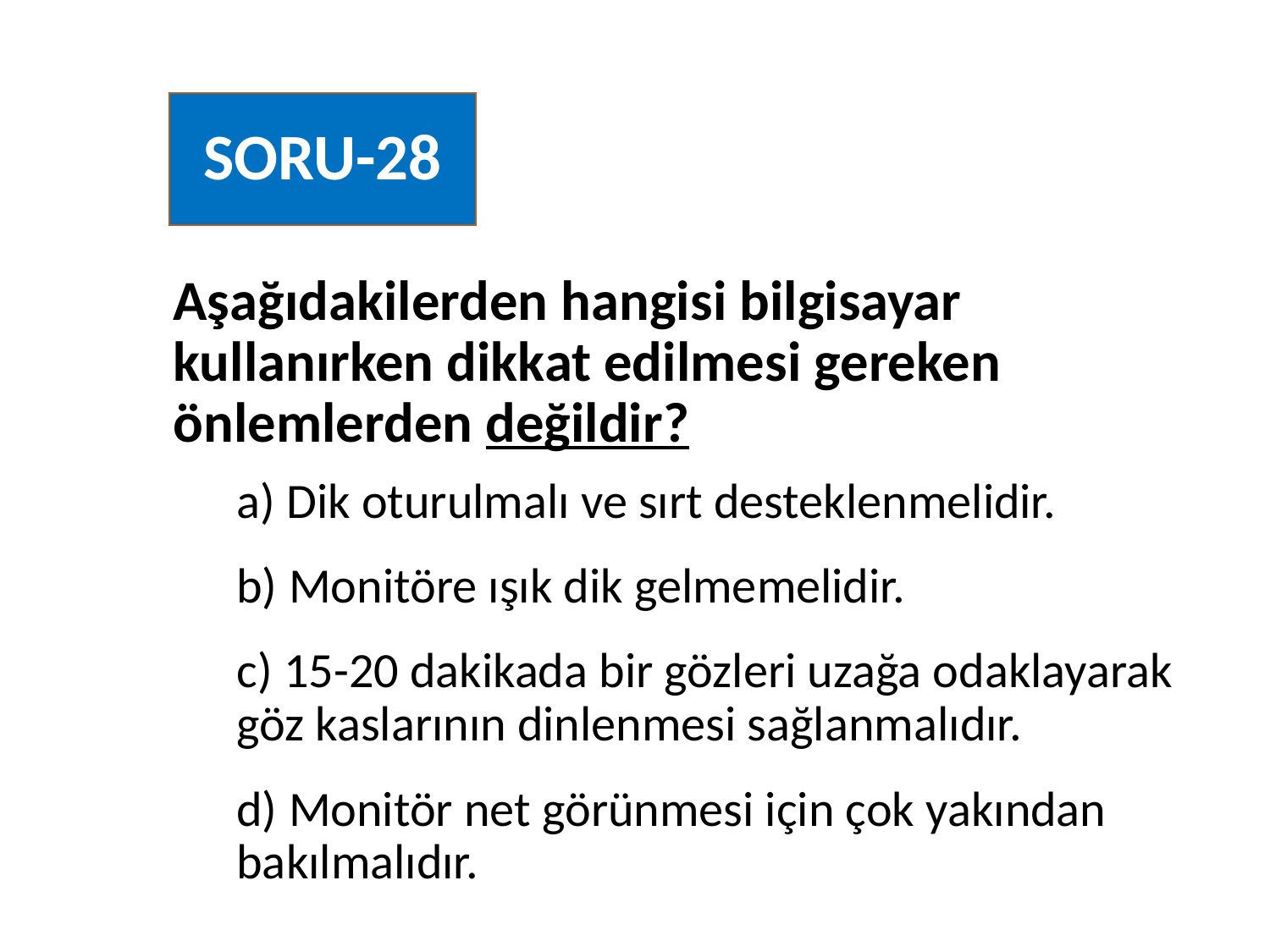

# SORU-28
Aşağıdakilerden hangisi bilgisayar kullanırken dikkat edilmesi gereken önlemlerden değildir?
a) Dik oturulmalı ve sırt desteklenmelidir.
b) Monitöre ışık dik gelmemelidir.
c) 15-20 dakikada bir gözleri uzağa odaklayarak göz kaslarının dinlenmesi sağlanmalıdır.
d) Monitör net görünmesi için çok yakından bakılmalıdır.